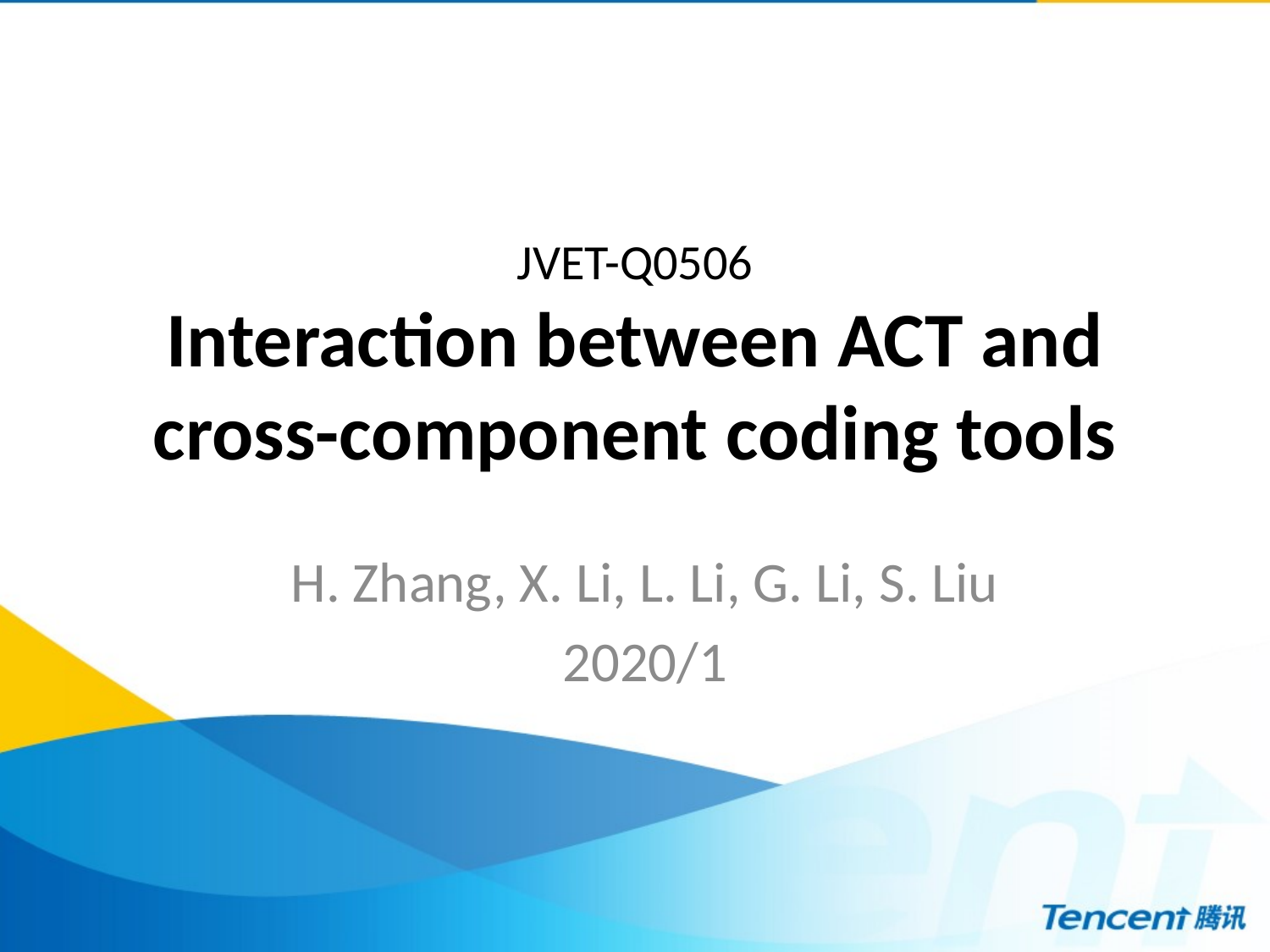

# JVET-Q0506 Interaction between ACT and cross-component coding tools
H. Zhang, X. Li, L. Li, G. Li, S. Liu
2020/1